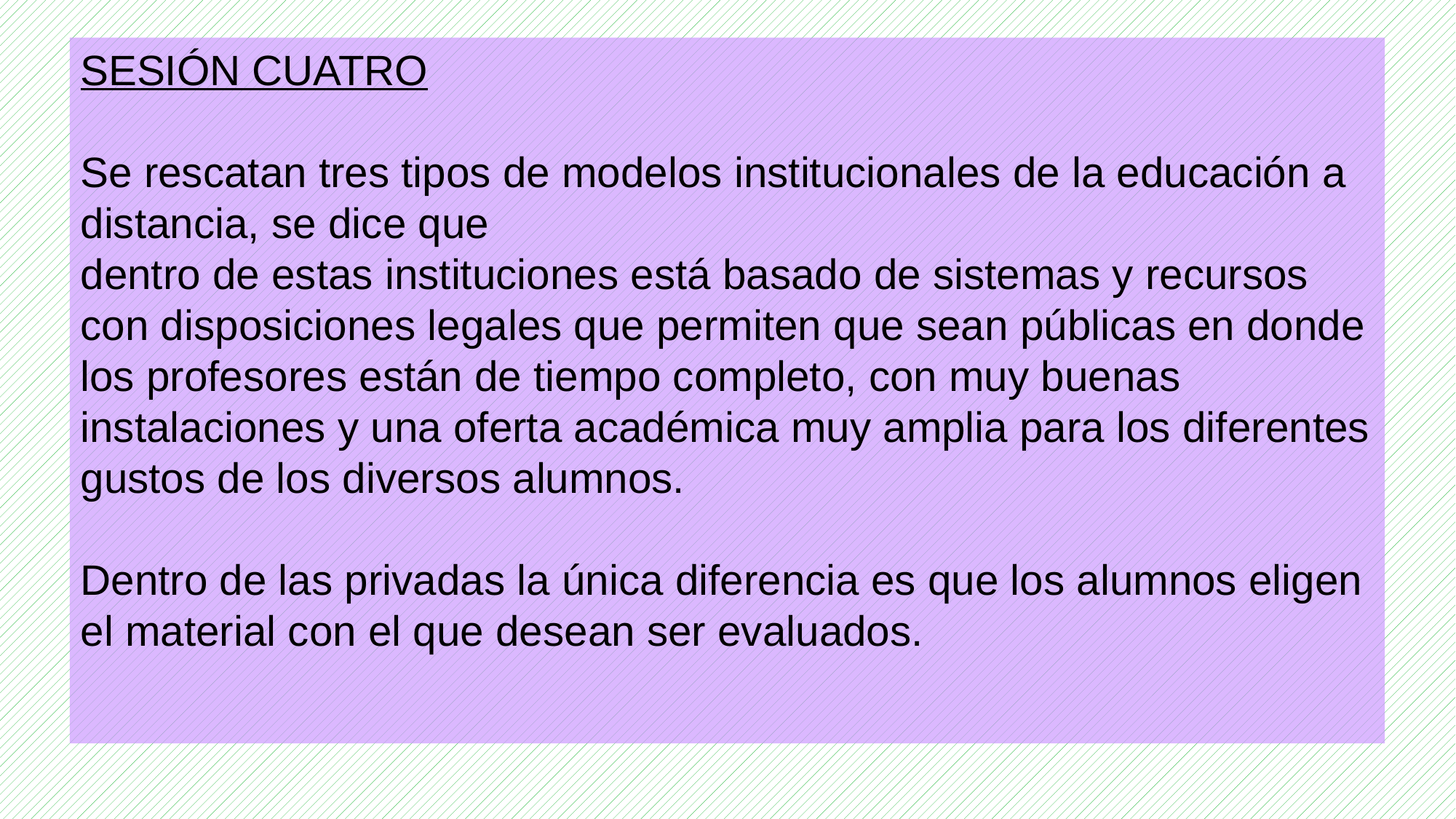

SESIÓN CUATRO

Se rescatan tres tipos de modelos institucionales de la educación a distancia, se dice que
dentro de estas instituciones está basado de sistemas y recursos con disposiciones legales que permiten que sean públicas en donde los profesores están de tiempo completo, con muy buenas instalaciones y una oferta académica muy amplia para los diferentes gustos de los diversos alumnos.

Dentro de las privadas la única diferencia es que los alumnos eligen el material con el que desean ser evaluados.